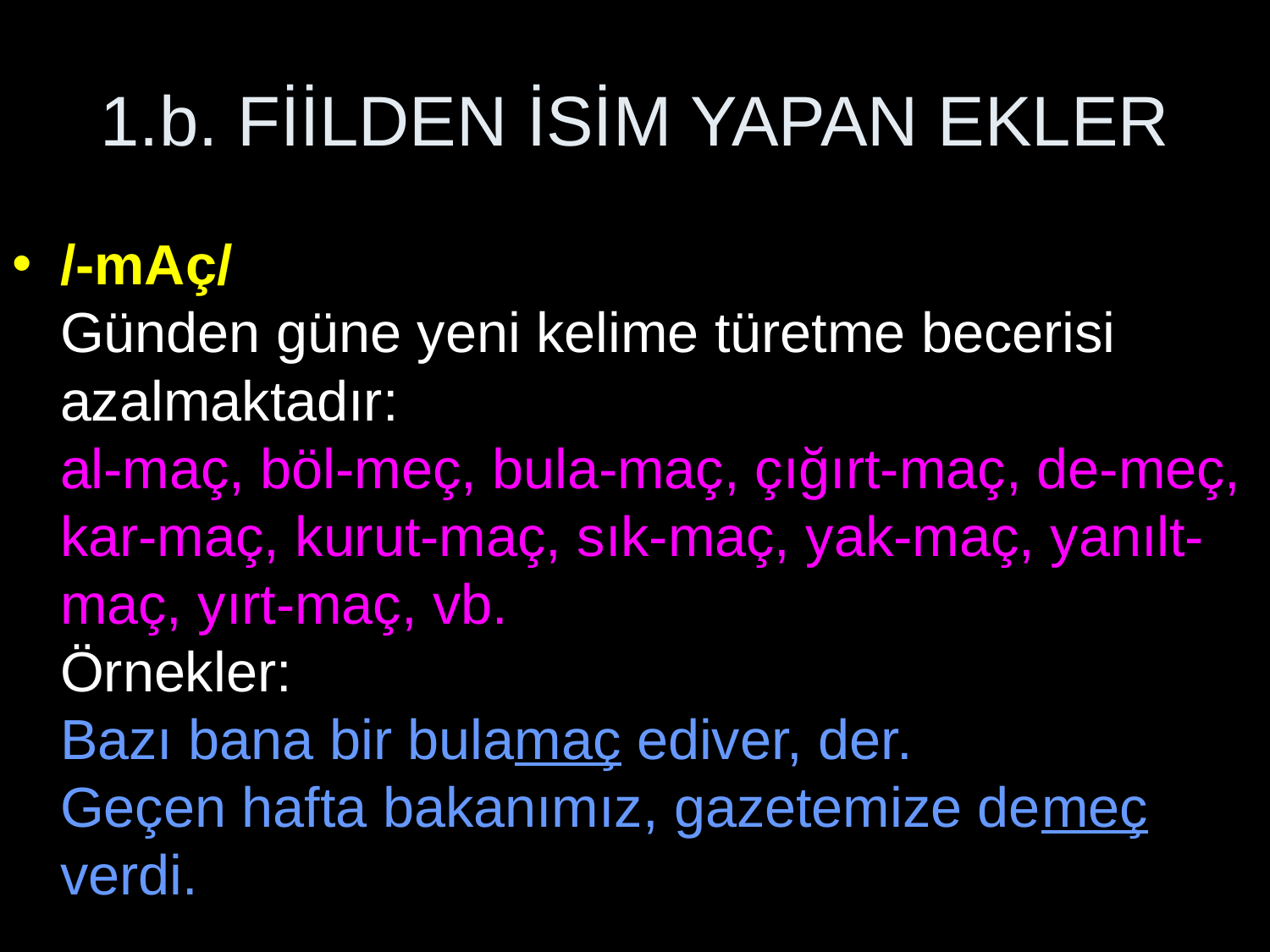

# 1.b. FİİLDEN İSİM YAPAN EKLER
/-mAç/
Günden güne yeni kelime türetme becerisi azalmaktadır:
al-maç, böl-meç, bula-maç, çığırt-maç, de-meç, kar-maç, kurut-maç, sık-maç, yak-maç, yanılt-maç, yırt-maç, vb.
Örnekler:
Bazı bana bir bulamaç ediver, der.
Geçen hafta bakanımız, gazetemize demeç verdi.